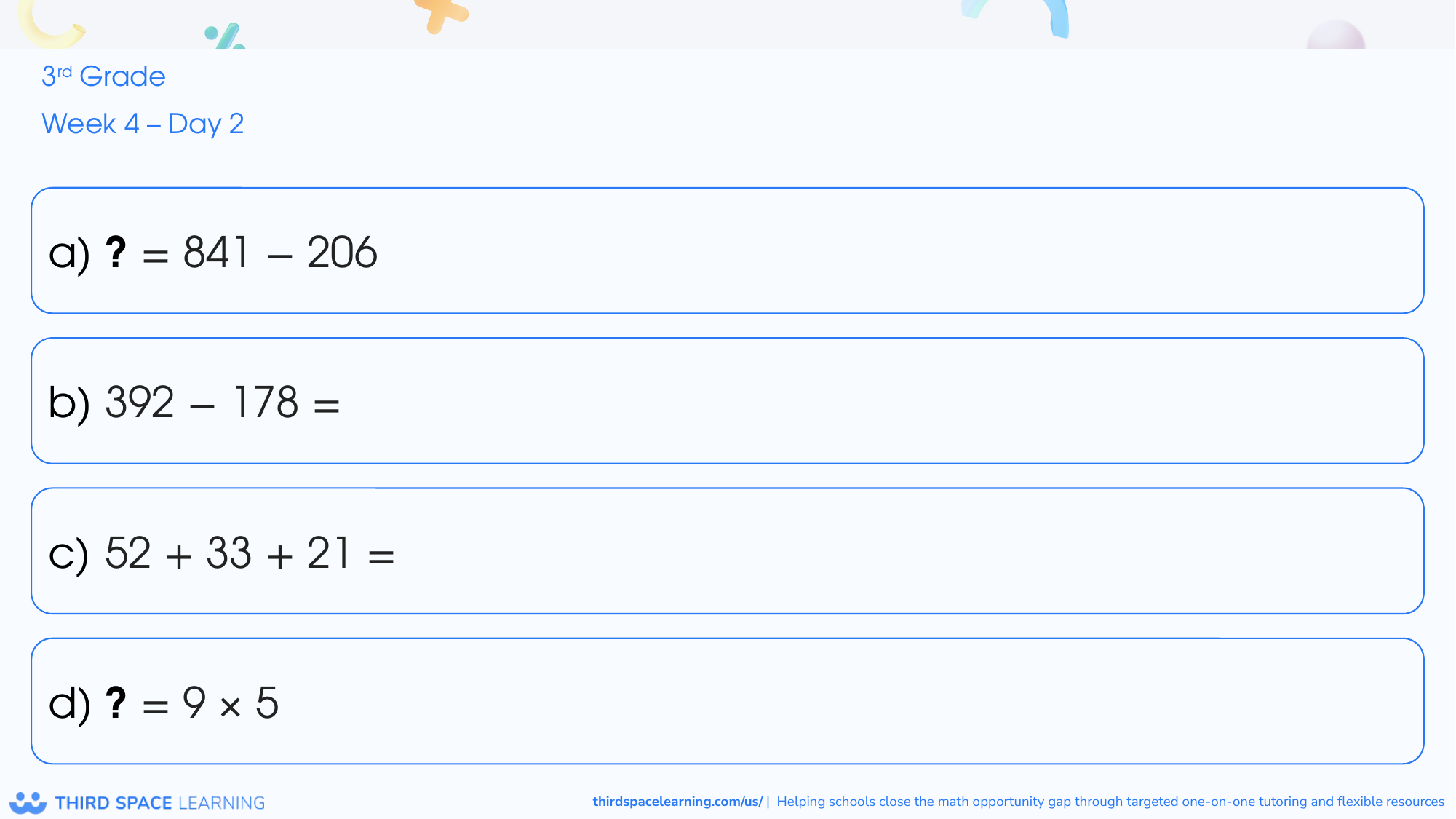

3rd Grade
Week 4 – Day 2
? = 841 − 206
392 − 178 =
52 + 33 + 21 =
? = 9 × 5